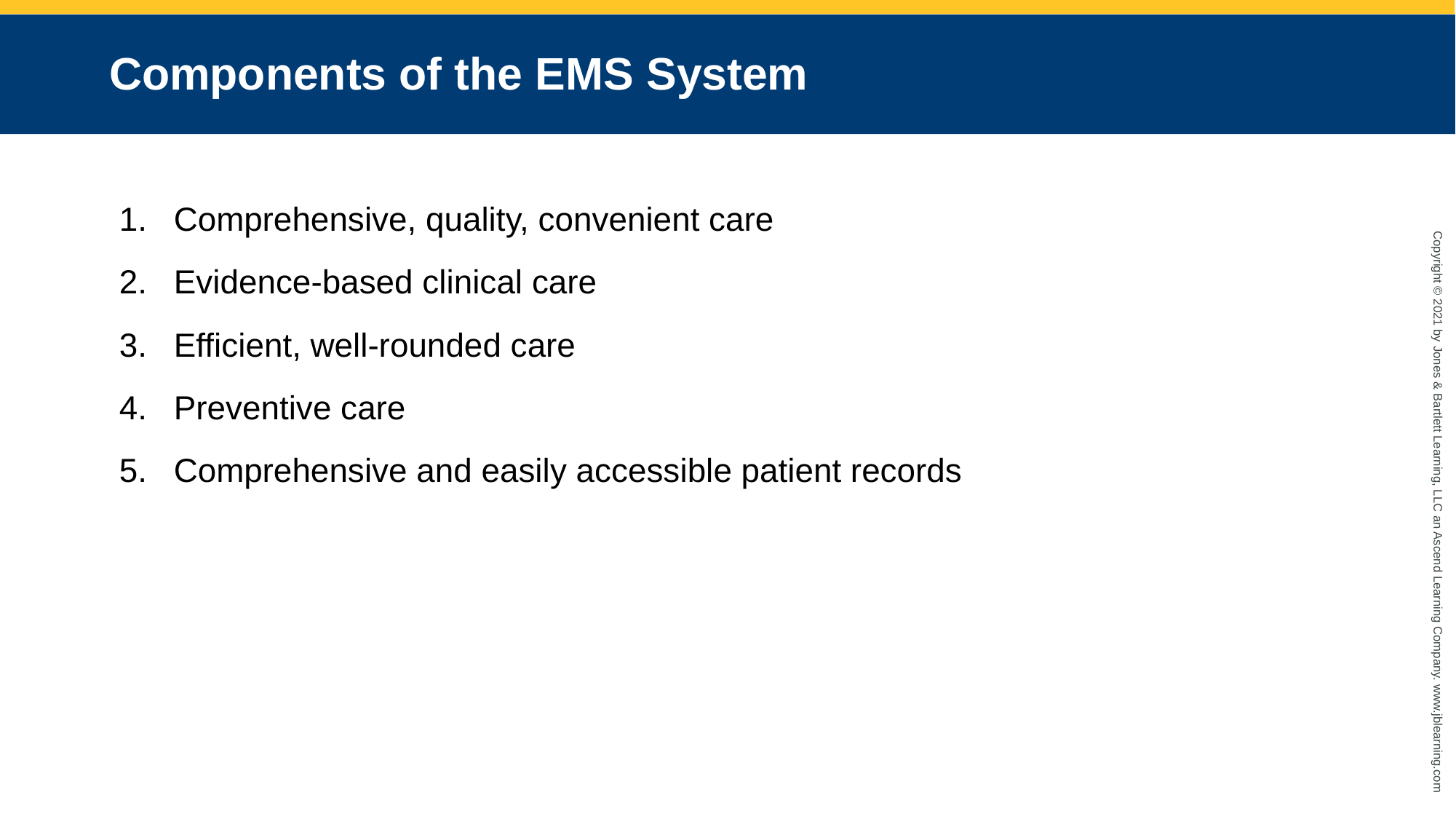

Components of the EMS System
Comprehensive, quality, convenient care
Evidence-based clinical care
Efficient, well-rounded care
Preventive care
Comprehensive and easily accessible patient records